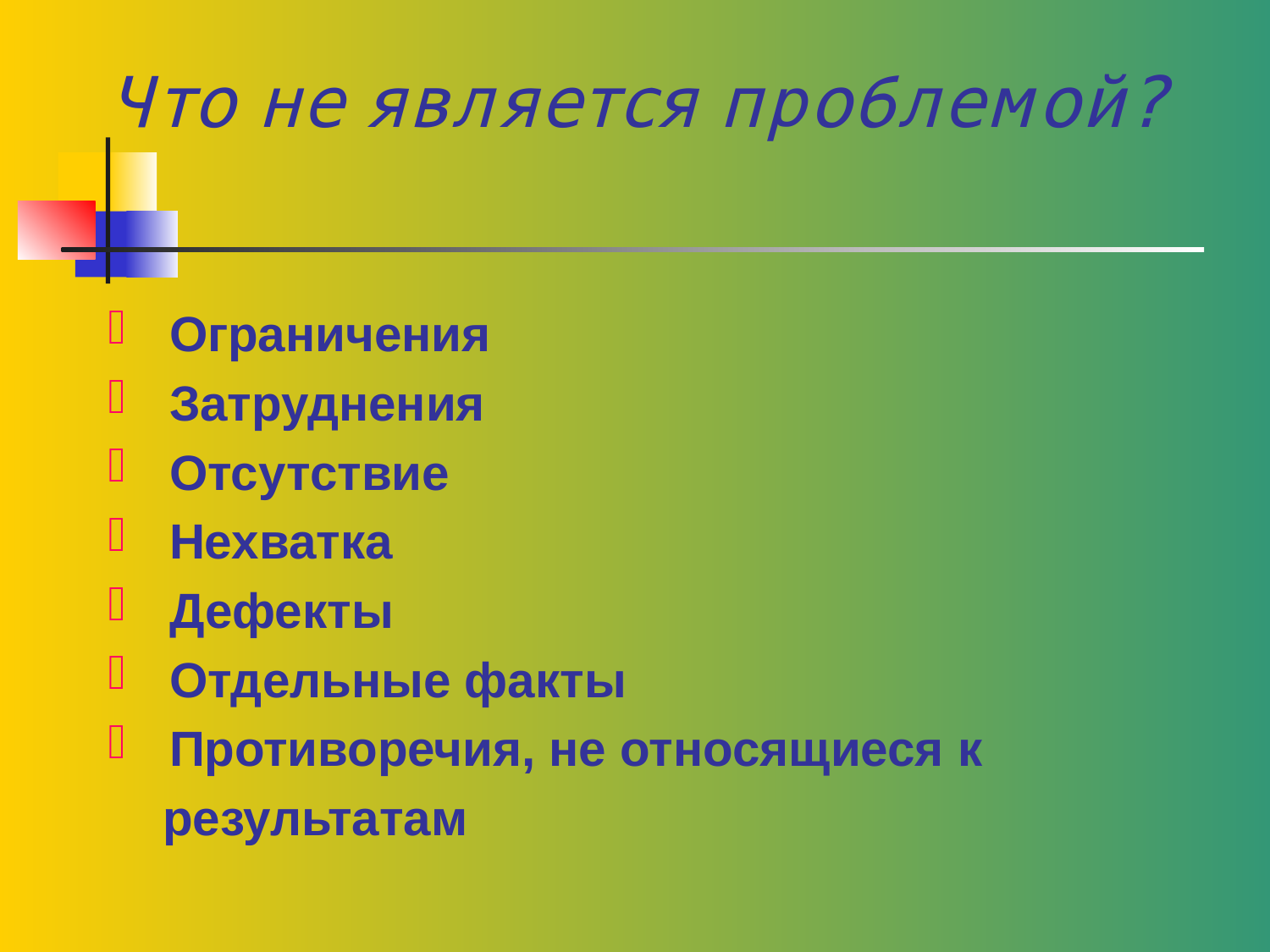

# Что не является проблемой?
 Ограничения
 Затруднения
 Отсутствие
 Нехватка
 Дефекты
 Отдельные факты
 Противоречия, не относящиеся к
    результатам